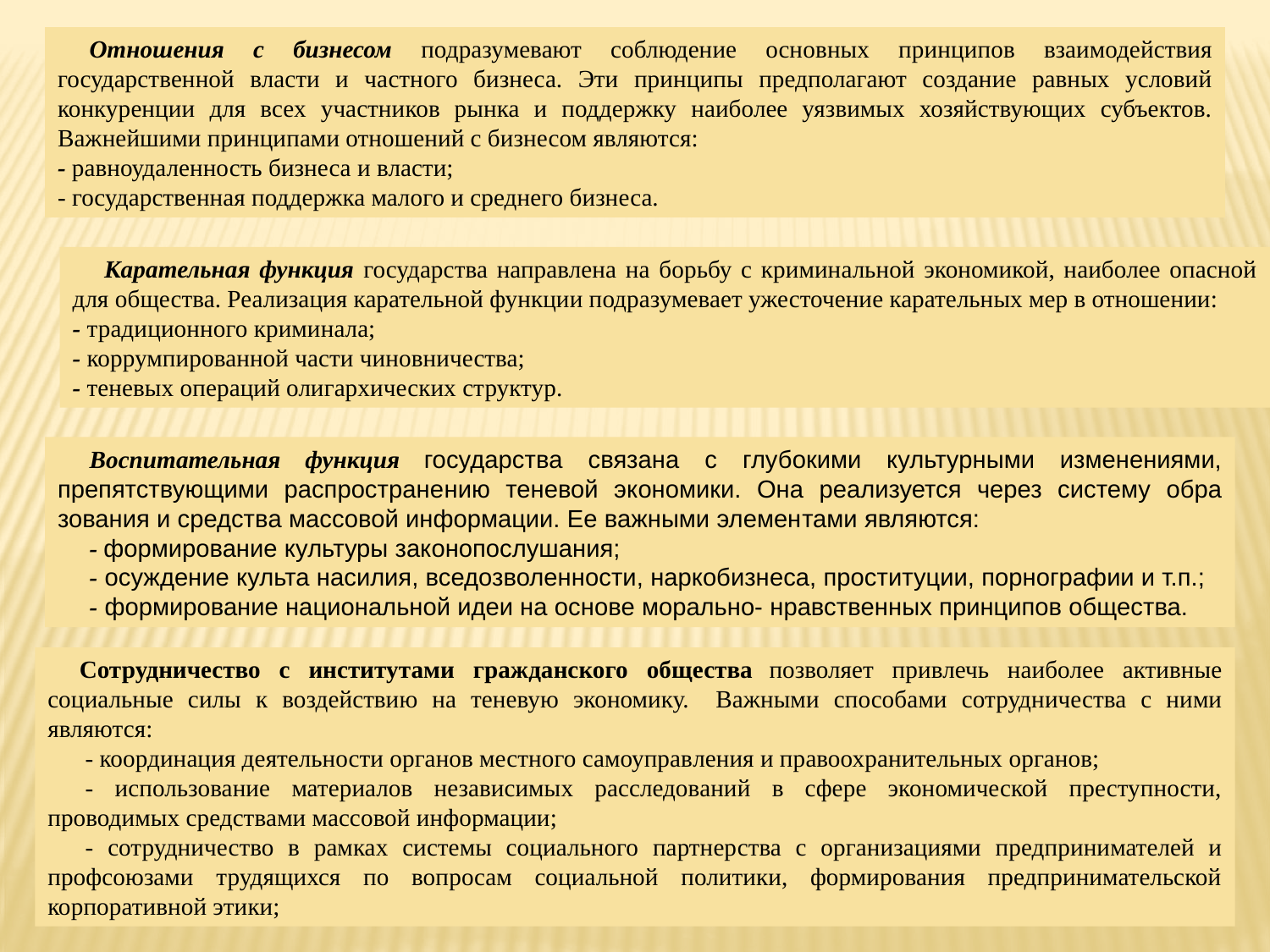

Отношения с бизнесом подразумевают соблюдение основ­ных принципов взаимодействия государственной власти и ча­стного бизнеса. Эти принципы предполагают создание равных условий конкуренции для всех участников рынка и поддержку наиболее уязвимых хозяйствующих субъектов. Важнейшими принципами отношений с бизнесом являются:
- равноудаленность бизнеса и власти;
- государственная поддержка малого и среднего бизнеса.
Карательная функция государства направлена на борьбу с криминальной экономикой, наиболее опасной для общества. Реализация карательной функции подразумевает ужесточение карательных мер в отношении:
- традиционного криминала;
- коррумпированной части чиновничества;
- теневых операций олигархических структур.
Воспитательная функция государства связана с глубокими культурными изменениями, препятствующими распростране­нию теневой экономики. Она реализуется через систему обра­зования и средства массовой информации. Ее важными элемен­тами являются:
- формирование культуры законопослушания;
- осуждение культа насилия, вседозволенности, наркобизнеса, проституции, порнографии и т.п.;
- формирование национальной идеи на основе морально- нравственных принципов общества.
Сотрудничество с институтами гражданского общества позволяет привлечь наиболее активные социальные силы к воздействию на теневую экономику.  Важными способами сотрудничества с ними являются:
- координация деятельности органов местного самоуправ­ления и правоохранительных органов;
- использование материалов независимых расследований в сфере экономической преступности, проводимых средст­вами массовой информации;
- сотрудничество в рамках системы социального партнер­ства с организациями предпринимателей и профсою­зами трудящихся по вопросам социальной политики, формирования предпринимательской корпоративной этики;